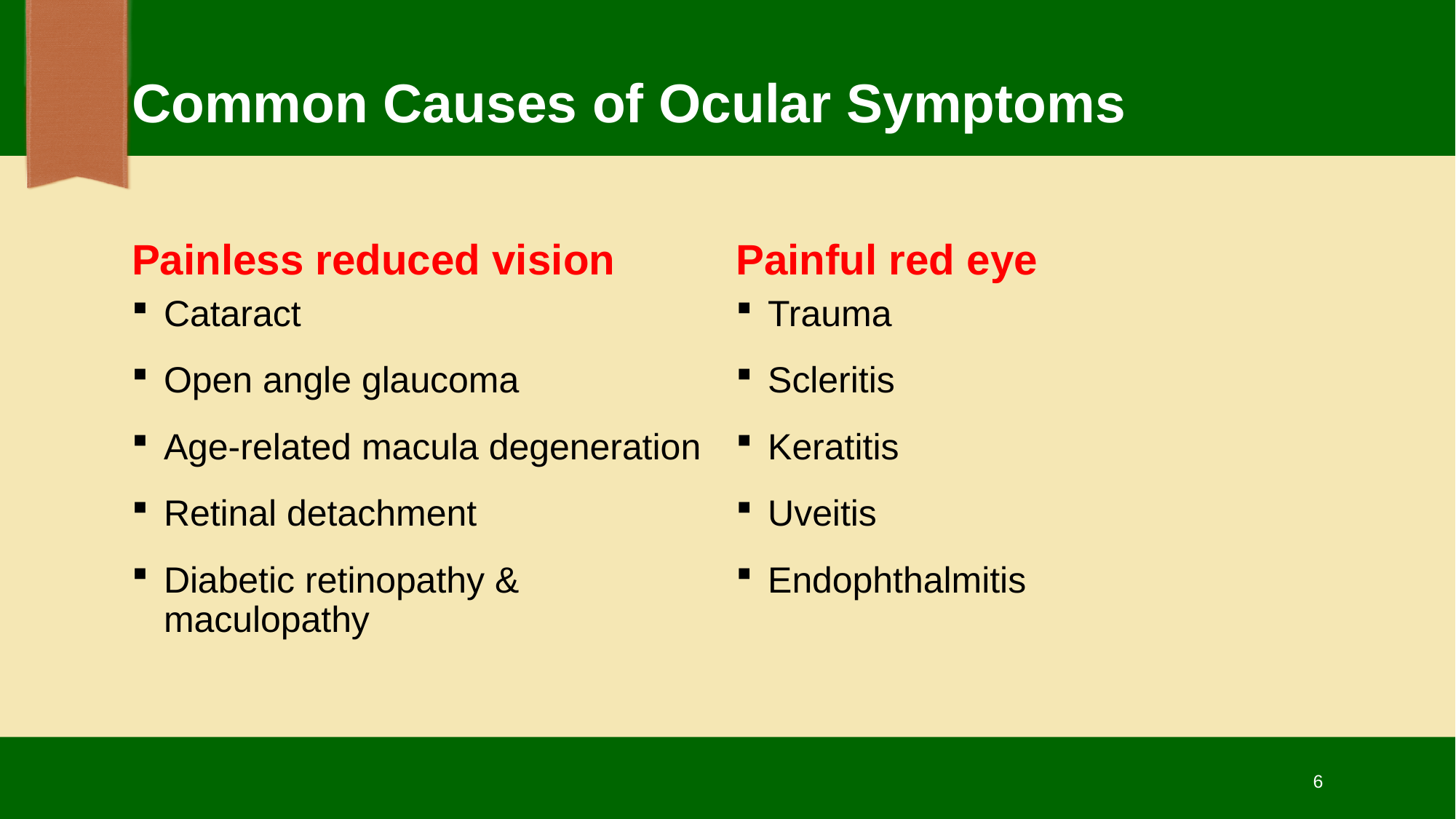

# Common Causes of Ocular Symptoms
Painless reduced vision
Painful red eye
Cataract
Open angle glaucoma
Age-related macula degeneration
Retinal detachment
Diabetic retinopathy & maculopathy
Trauma
Scleritis
Keratitis
Uveitis
Endophthalmitis

6